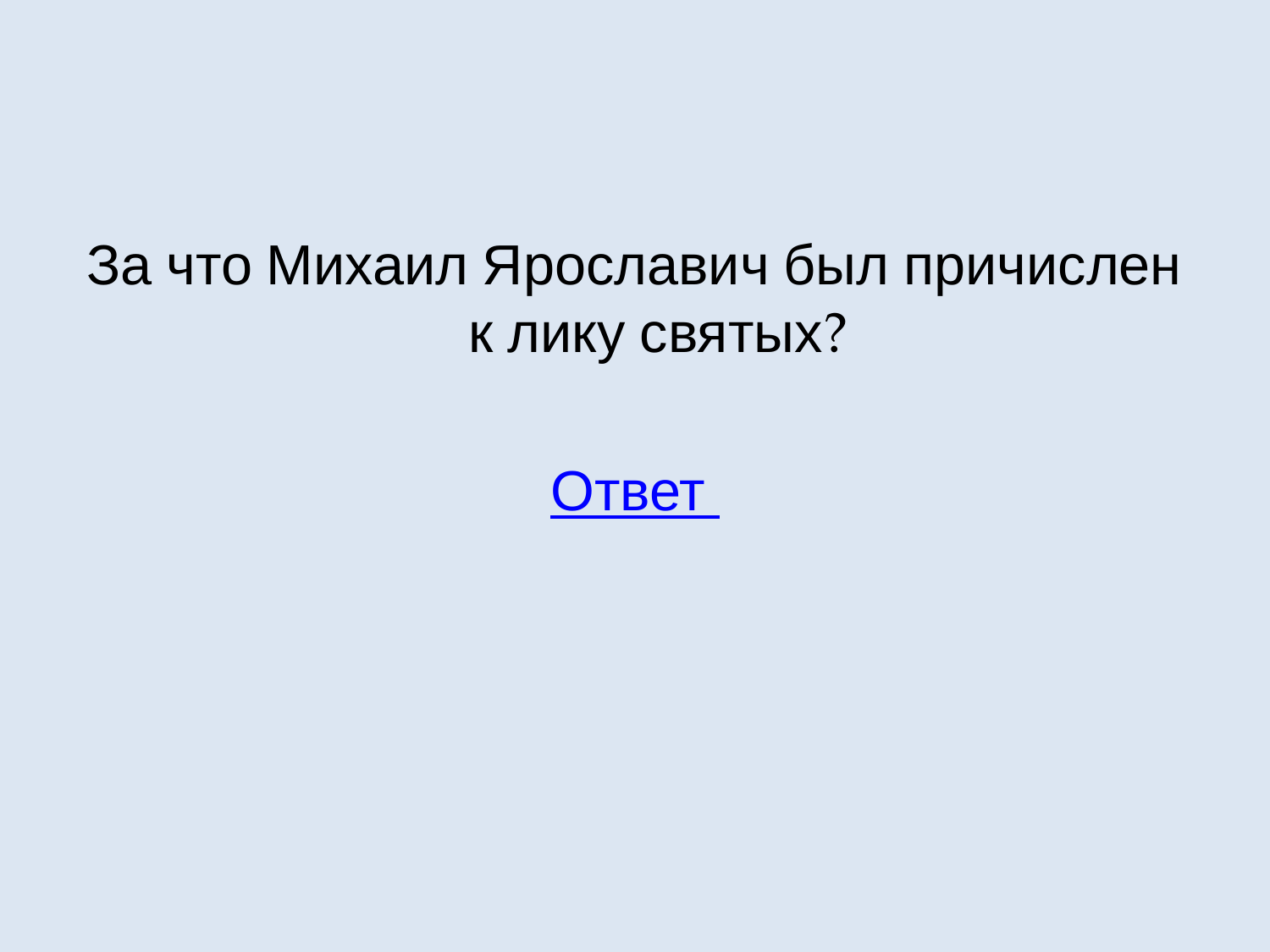

#
За что Михаил Ярославич был причислен к лику святых?

Ответ